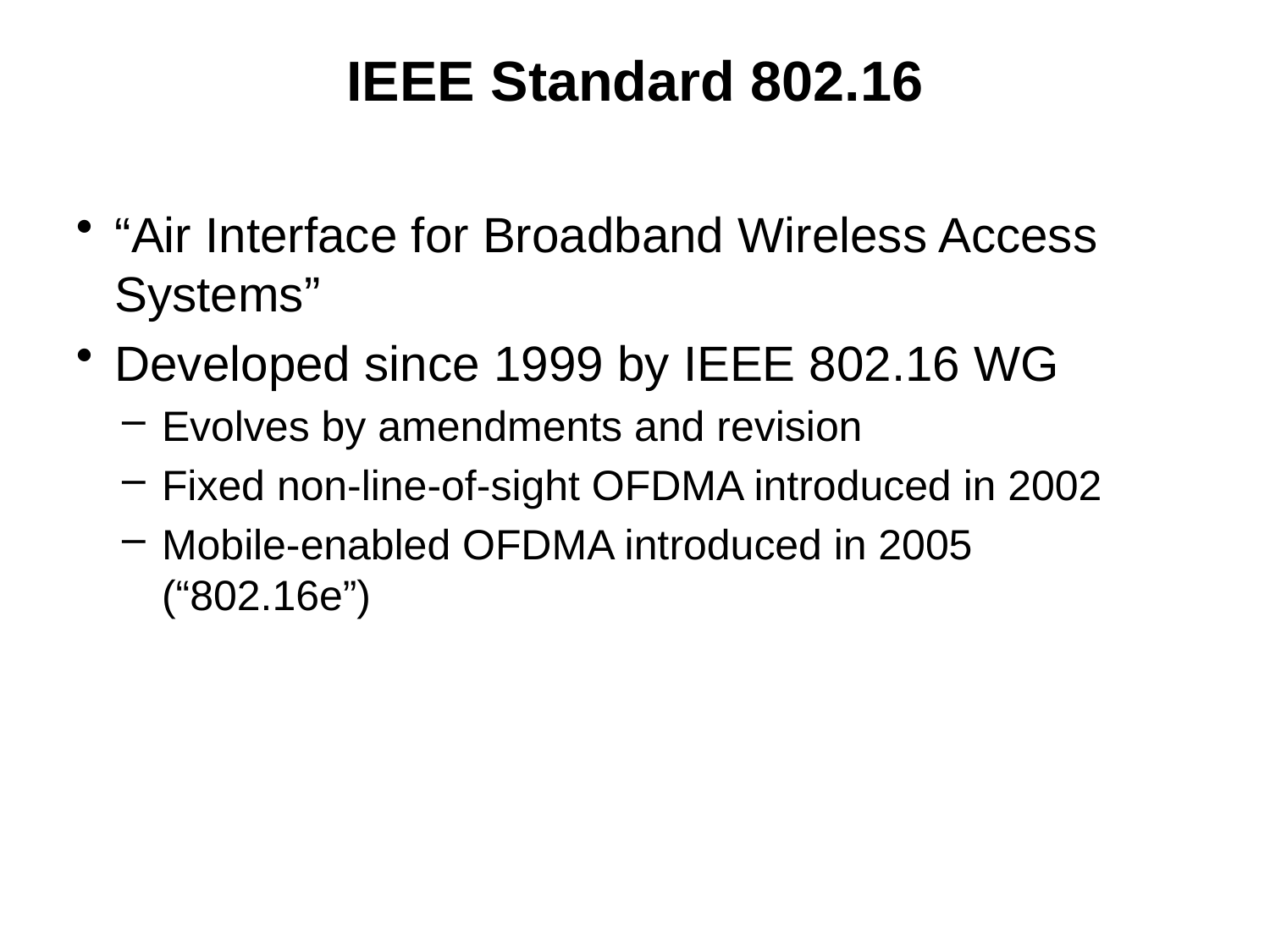

# IEEE Standard 802.16
“Air Interface for Broadband Wireless Access Systems”
Developed since 1999 by IEEE 802.16 WG
Evolves by amendments and revision
Fixed non-line-of-sight OFDMA introduced in 2002
Mobile-enabled OFDMA introduced in 2005 (“802.16e”)